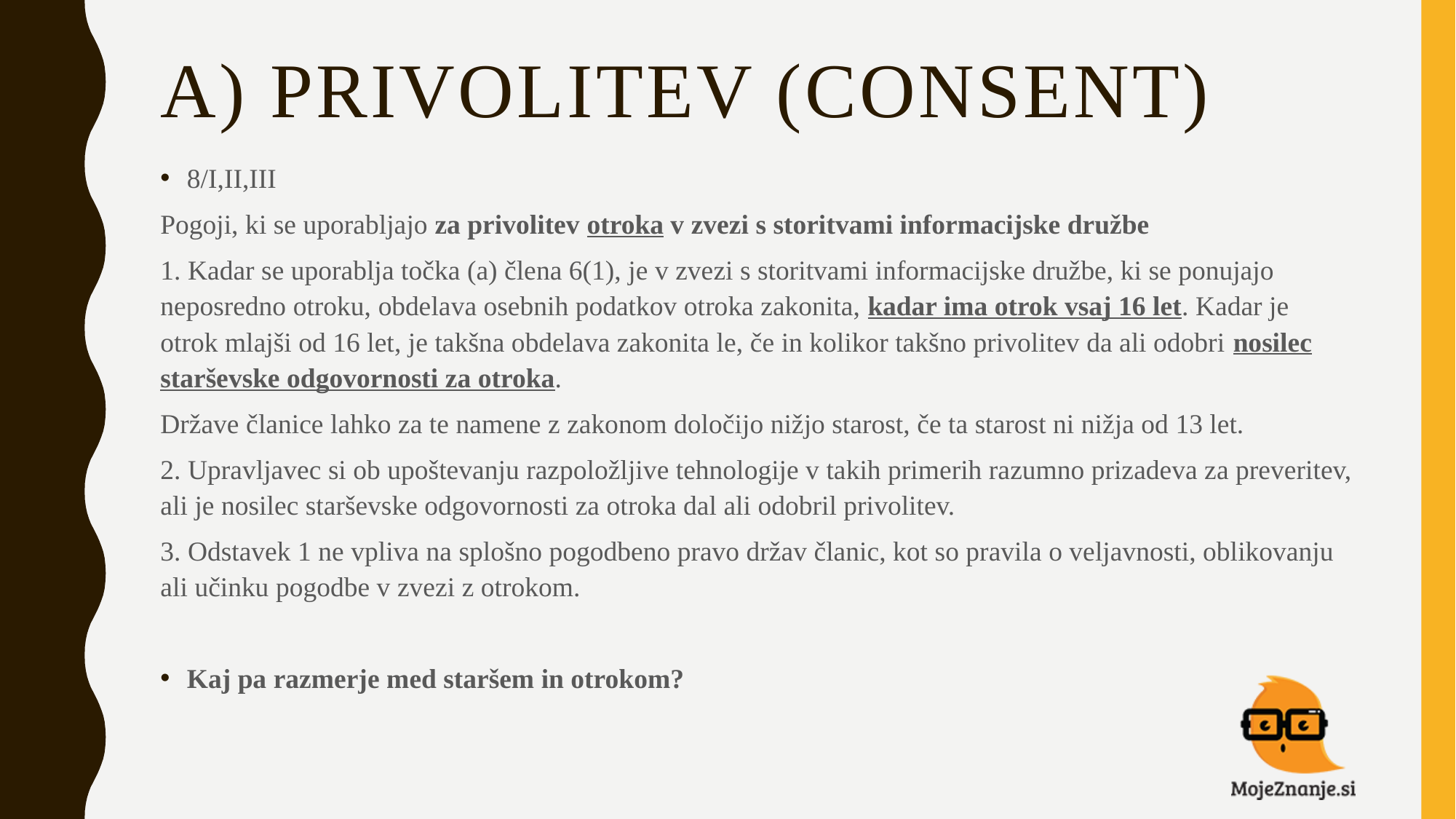

# a) PRIVOLITEV (CONSENT)
8/I,II,III
Pogoji, ki se uporabljajo za privolitev otroka v zvezi s storitvami informacijske družbe
1. Kadar se uporablja točka (a) člena 6(1), je v zvezi s storitvami informacijske družbe, ki se ponujajo neposredno otroku, obdelava osebnih podatkov otroka zakonita, kadar ima otrok vsaj 16 let. Kadar je otrok mlajši od 16 let, je takšna obdelava zakonita le, če in kolikor takšno privolitev da ali odobri nosilec starševske odgovornosti za otroka.
Države članice lahko za te namene z zakonom določijo nižjo starost, če ta starost ni nižja od 13 let.
2. Upravljavec si ob upoštevanju razpoložljive tehnologije v takih primerih razumno prizadeva za preveritev, ali je nosilec starševske odgovornosti za otroka dal ali odobril privolitev.
3. Odstavek 1 ne vpliva na splošno pogodbeno pravo držav članic, kot so pravila o veljavnosti, oblikovanju ali učinku pogodbe v zvezi z otrokom.

Kaj pa razmerje med staršem in otrokom?